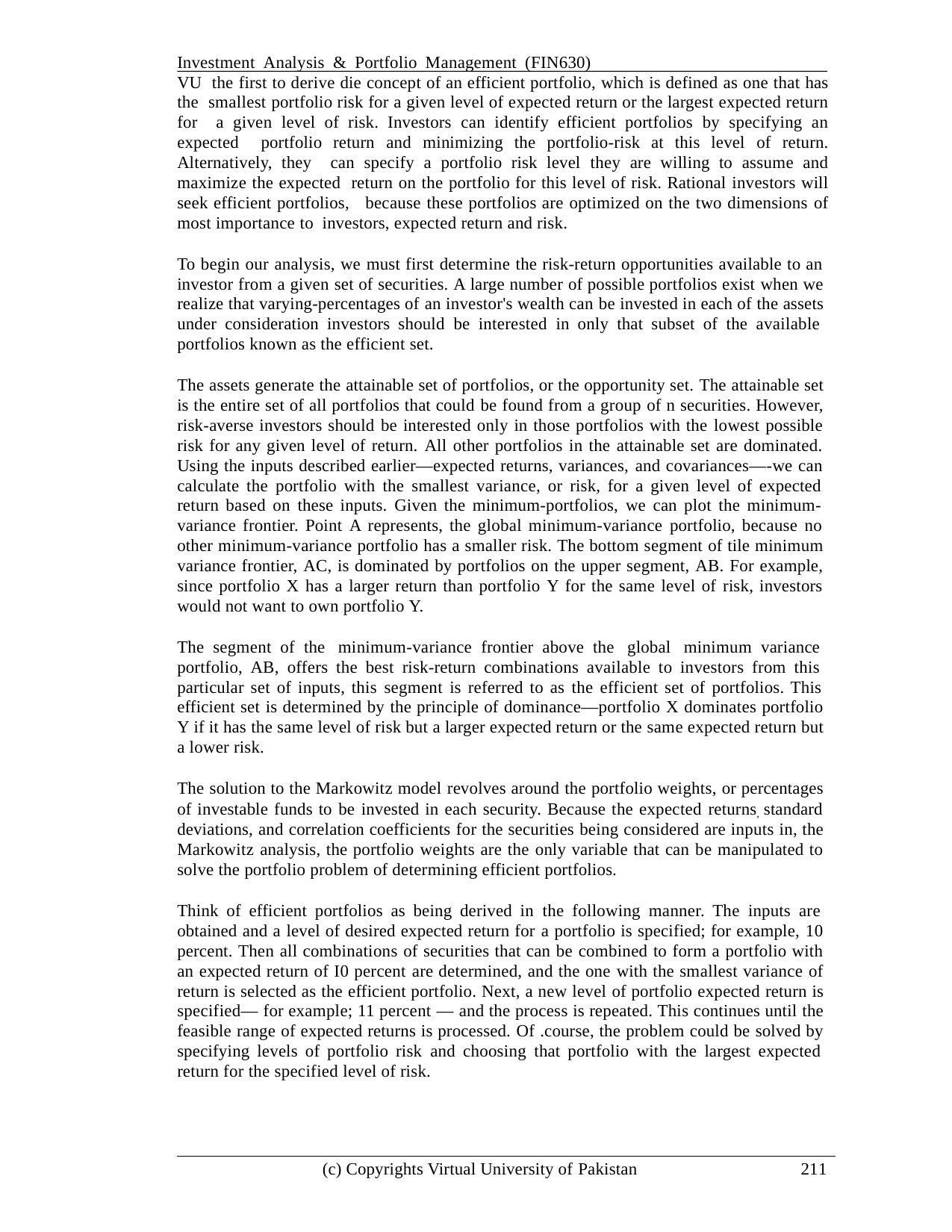

Investment Analysis & Portfolio Management (FIN630)	VU  the first to derive die concept of an efficient portfolio, which is defined as one that has the  smallest portfolio risk for a given level of expected return or the largest expected return for  a given level of risk. Investors can identify efficient portfolios by specifying an expected  portfolio return and minimizing the portfolio-risk at this level of return. Alternatively, they  can specify a portfolio risk level they are willing to assume and maximize the expected  return on the portfolio for this level of risk. Rational investors will seek efficient portfolios,  because these portfolios are optimized on the two dimensions of most importance to  investors, expected return and risk.

To begin our analysis, we must first determine the risk-return opportunities available to an  investor from a given set of securities. A large number of possible portfolios exist when we  realize that varying-percentages of an investor's wealth can be invested in each of the assets  under consideration investors should be interested in only that subset of the available  portfolios known as the efficient set.

The assets generate the attainable set of portfolios, or the opportunity set. The attainable set  is the entire set of all portfolios that could be found from a group of n securities. However,  risk-averse investors should be interested only in those portfolios with the lowest possible  risk for any given level of return. All other portfolios in the attainable set are dominated.  Using the inputs described earlier—expected returns, variances, and covariances—-we can  calculate the portfolio with the smallest variance, or risk, for a given level of expected  return based on these inputs. Given the minimum-portfolios, we can plot the minimum-  variance frontier. Point A represents, the global minimum-variance portfolio, because no  other minimum-variance portfolio has a smaller risk. The bottom segment of tile minimum  variance frontier, AC, is dominated by portfolios on the upper segment, AB. For example,  since portfolio X has a larger return than portfolio Y for the same level of risk, investors  would not want to own portfolio Y.

The segment of the minimum-variance frontier above the global minimum variance  portfolio, AB, offers the best risk-return combinations available to investors from this  particular set of inputs, this segment is referred to as the efficient set of portfolios. This  efficient set is determined by the principle of dominance—portfolio X dominates portfolio  Y if it has the same level of risk but a larger expected return or the same expected return but  a lower risk.

The solution to the Markowitz model revolves around the portfolio weights, or percentages  of investable funds to be invested in each security. Because the expected returns, standard  deviations, and correlation coefficients for the securities being considered are inputs in, the  Markowitz analysis, the portfolio weights are the only variable that can be manipulated to  solve the portfolio problem of determining efficient portfolios.

Think of efficient portfolios as being derived in the following manner. The inputs are  obtained and a level of desired expected return for a portfolio is specified; for example, 10  percent. Then all combinations of securities that can be combined to form a portfolio with  an expected return of I0 percent are determined, and the one with the smallest variance of  return is selected as the efficient portfolio. Next, a new level of portfolio expected return is  specified— for example; 11 percent — and the process is repeated. This continues until the  feasible range of expected returns is processed. Of .course, the problem could be solved by  specifying levels of portfolio risk and choosing that portfolio with the largest expected  return for the specified level of risk.

(c) Copyrights Virtual University of Pakistan
211